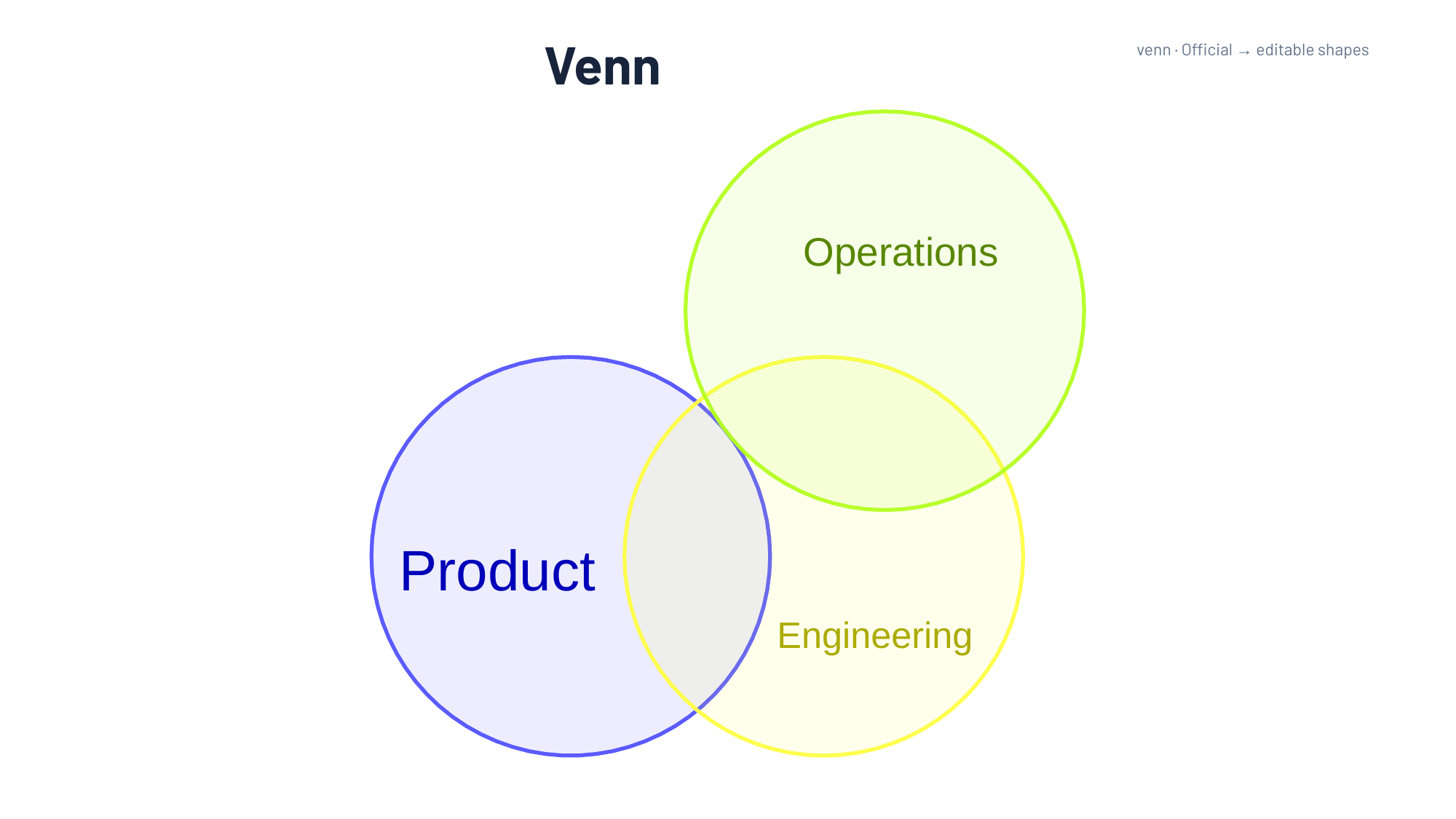

Venn
venn · Official → editable shapes

Operations

Product
Engineering